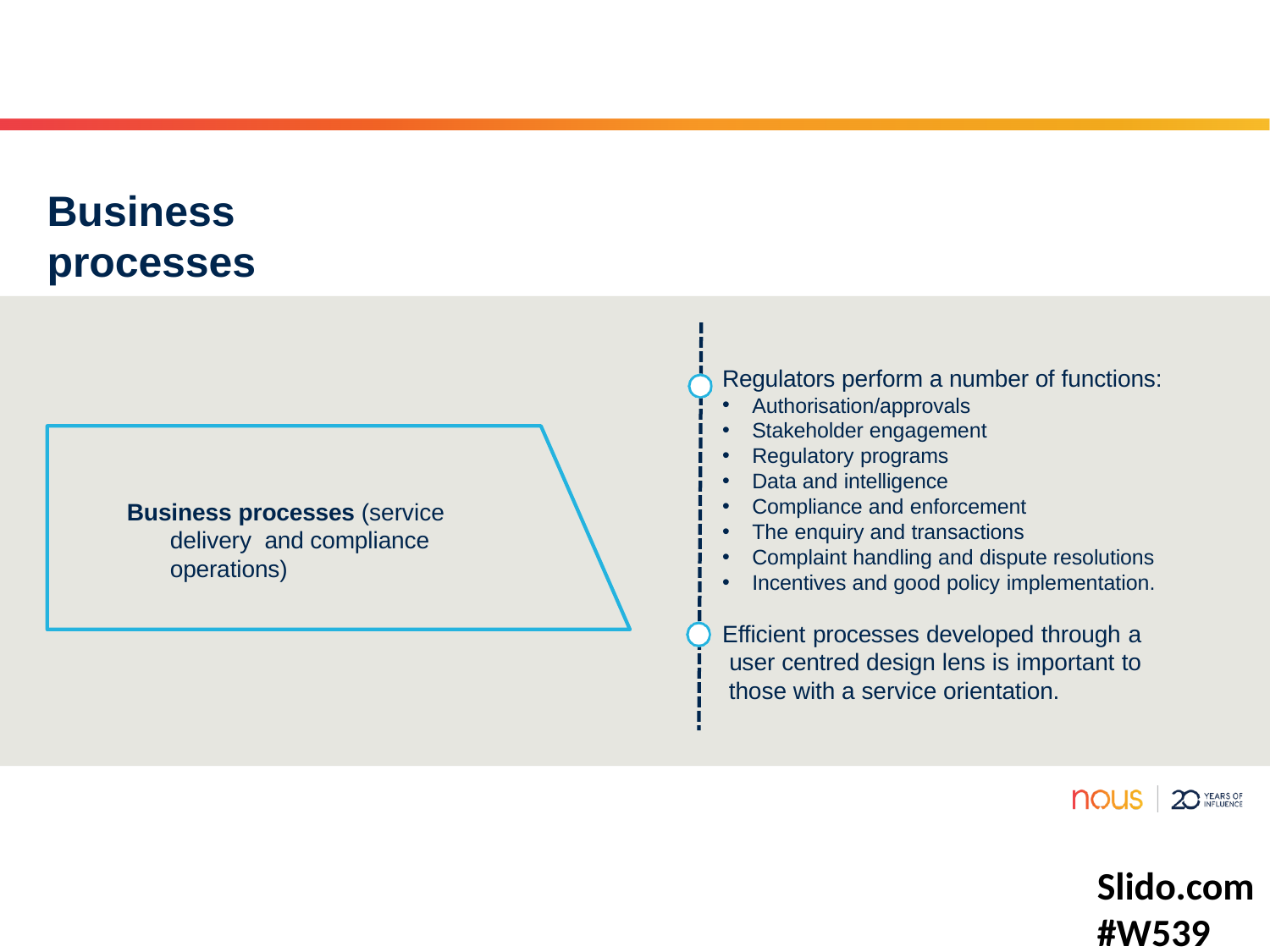

# Business processes

Regulators perform a number of functions:
Authorisation/approvals
Stakeholder engagement
Regulatory programs
Data and intelligence
Compliance and enforcement
The enquiry and transactions
Complaint handling and dispute resolutions
Incentives and good policy implementation.
Efficient processes developed through a  user centred design lens is important to  those with a service orientation.

Business processes (service delivery  and compliance operations)

Slido.com #W539